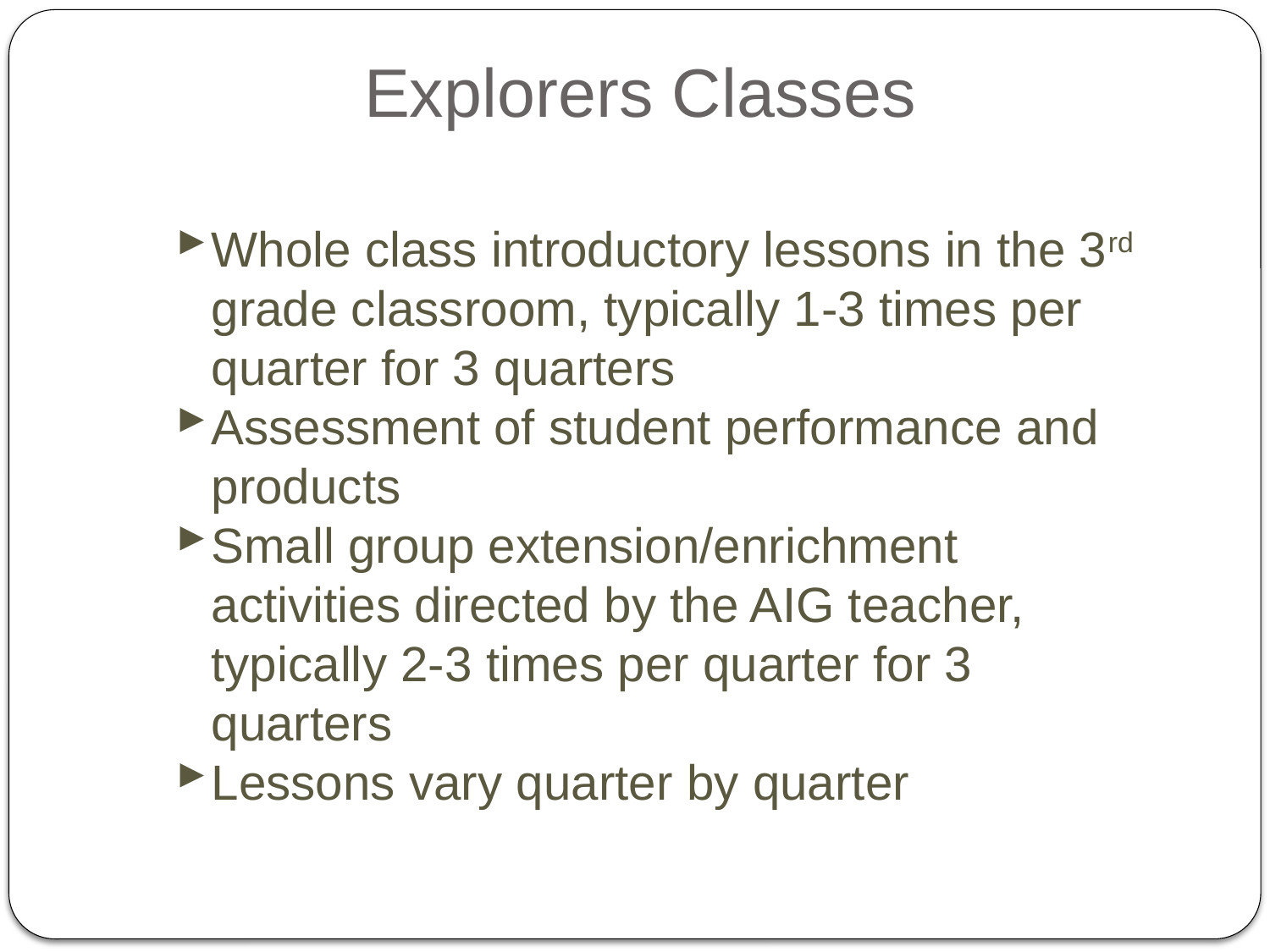

# Explorers Classes
Whole class introductory lessons in the 3rd grade classroom, typically 1-3 times per quarter for 3 quarters
Assessment of student performance and products
Small group extension/enrichment activities directed by the AIG teacher, typically 2-3 times per quarter for 3 quarters
Lessons vary quarter by quarter